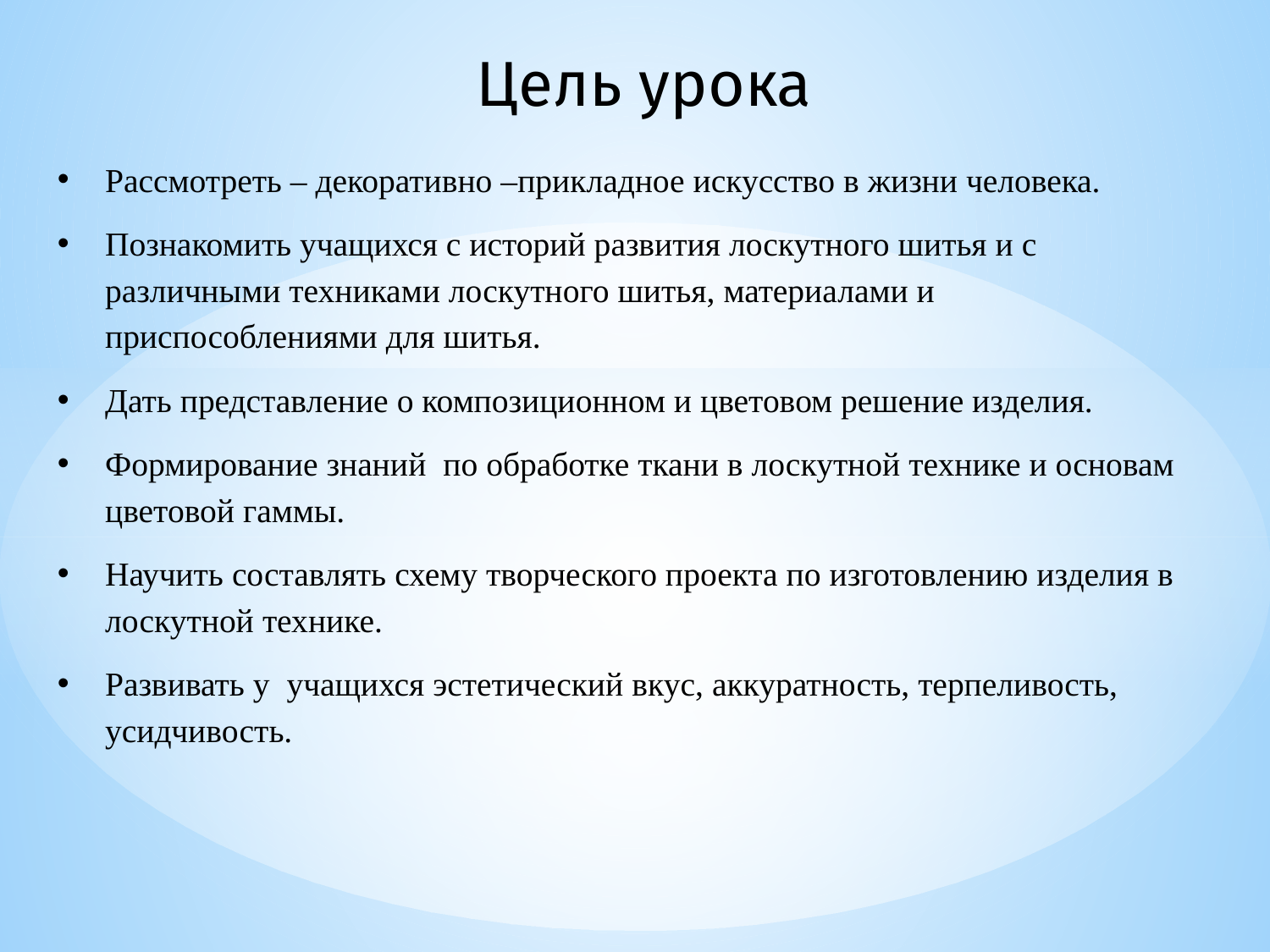

# Цель урока
Рассмотреть – декоративно –прикладное искусство в жизни человека.
Познакомить учащихся с историй развития лоскутного шитья и с различными техниками лоскутного шитья, материалами и приспособлениями для шитья.
Дать представление о композиционном и цветовом решение изделия.
Формирование знаний  по обработке ткани в лоскутной технике и основам цветовой гаммы.
Научить составлять схему творческого проекта по изготовлению изделия в лоскутной технике.
Развивать у  учащихся эстетический вкус, аккуратность, терпеливость, усидчивость.